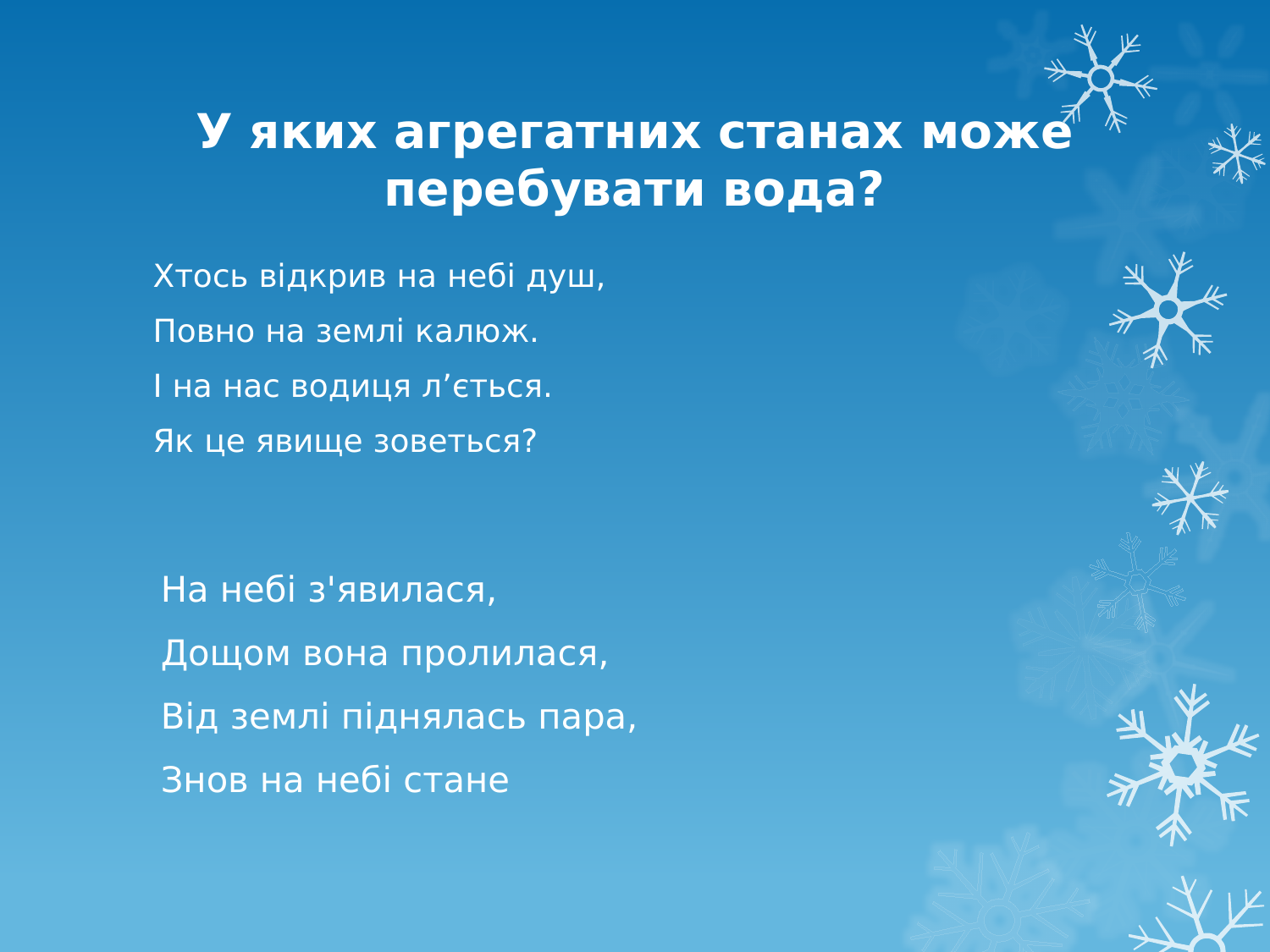

# У яких агрегатних станах може перебувати вода?
Хтось відкрив на небі душ,
Повно на землі калюж.
І на нас водиця л’ється.
Як це явище зоветься?

На небі з'явилася,
Дощом вона пролилася,
Від землі піднялась пара,
Знов на небі стане